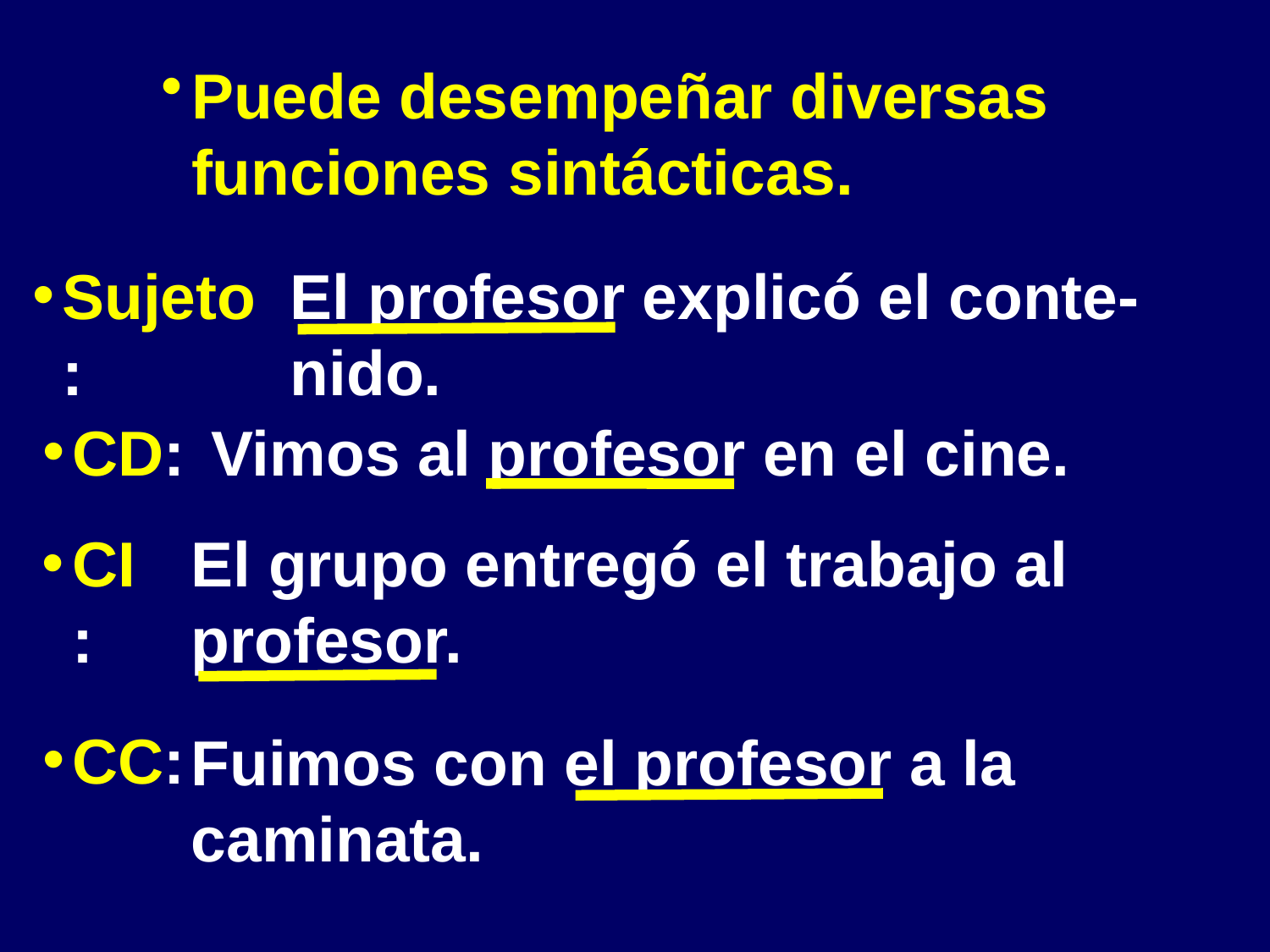

Puede desempeñar diversas funciones sintácticas.
El profesor explicó el conte-nido.
Sujeto:
CD:
Vimos al profesor en el cine.
CI:
El grupo entregó el trabajo al profesor.
CC:
Fuimos con el profesor a la caminata.